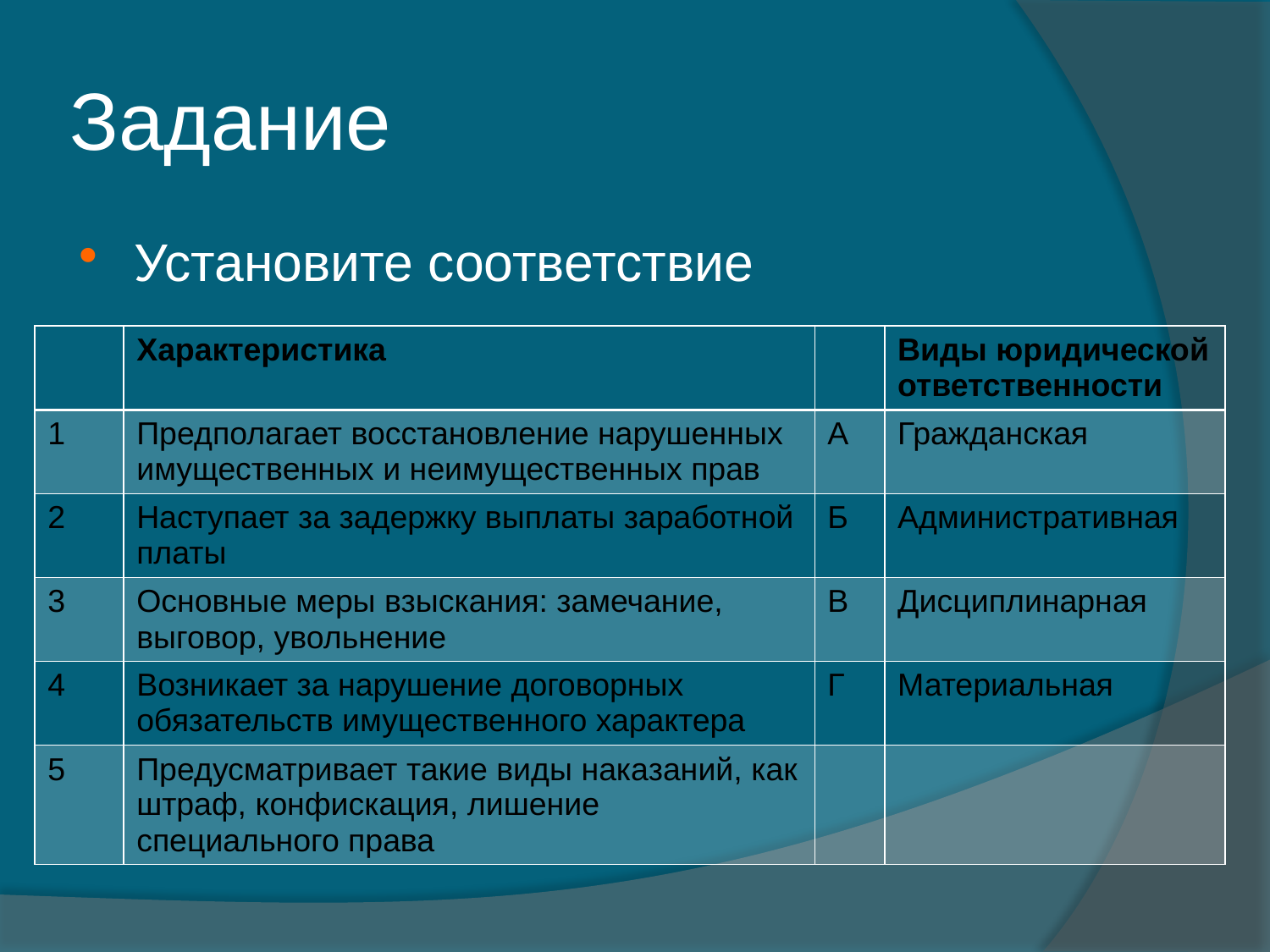

# Задание
Установите соответствие

|  | Характеристика |  | Виды юридической ответственности |
| --- | --- | --- | --- |
| 1 | Предполагает восстановление нарушенных имущественных и неимущественных прав | А | Гражданская |
| 2 | Наступает за задержку выплаты заработной платы | Б | Административная |
| 3 | Основные меры взыскания: замечание, выговор, увольнение | В | Дисциплинарная |
| 4 | Возникает за нарушение договорных обязательств имущественного характера | Г | Материальная |
| 5 | Предусматривает такие виды наказаний, как штраф, конфискация, лишение специального права |  |  |